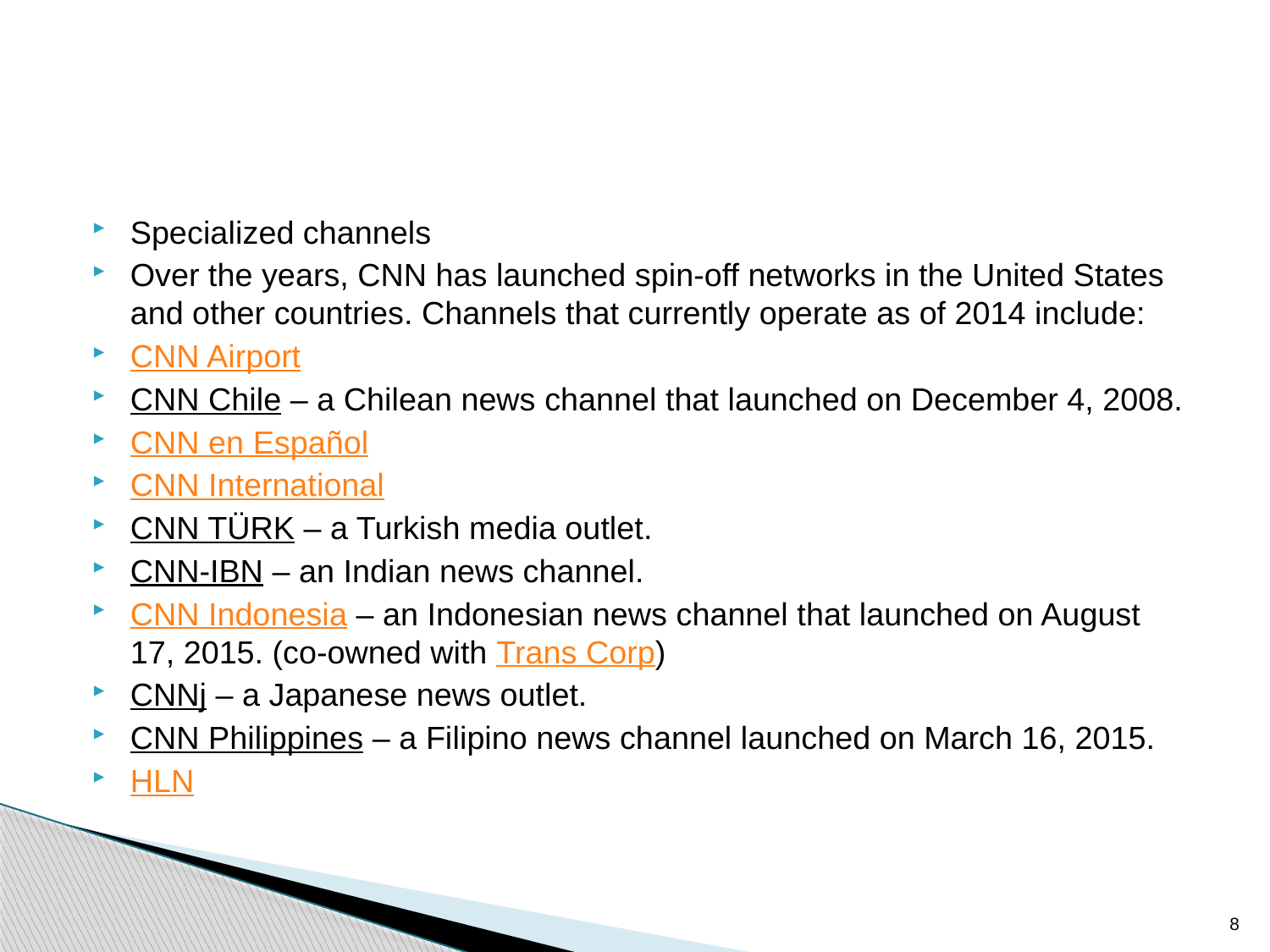

#
Specialized channels
Over the years, CNN has launched spin-off networks in the United States and other countries. Channels that currently operate as of 2014 include:
CNN Airport
CNN Chile – a Chilean news channel that launched on December 4, 2008.
CNN en Español
CNN International
CNN TÜRK – a Turkish media outlet.
CNN-IBN – an Indian news channel.
CNN Indonesia – an Indonesian news channel that launched on August 17, 2015. (co-owned with Trans Corp)
CNNj – a Japanese news outlet.
CNN Philippines – a Filipino news channel launched on March 16, 2015.
HLN

8